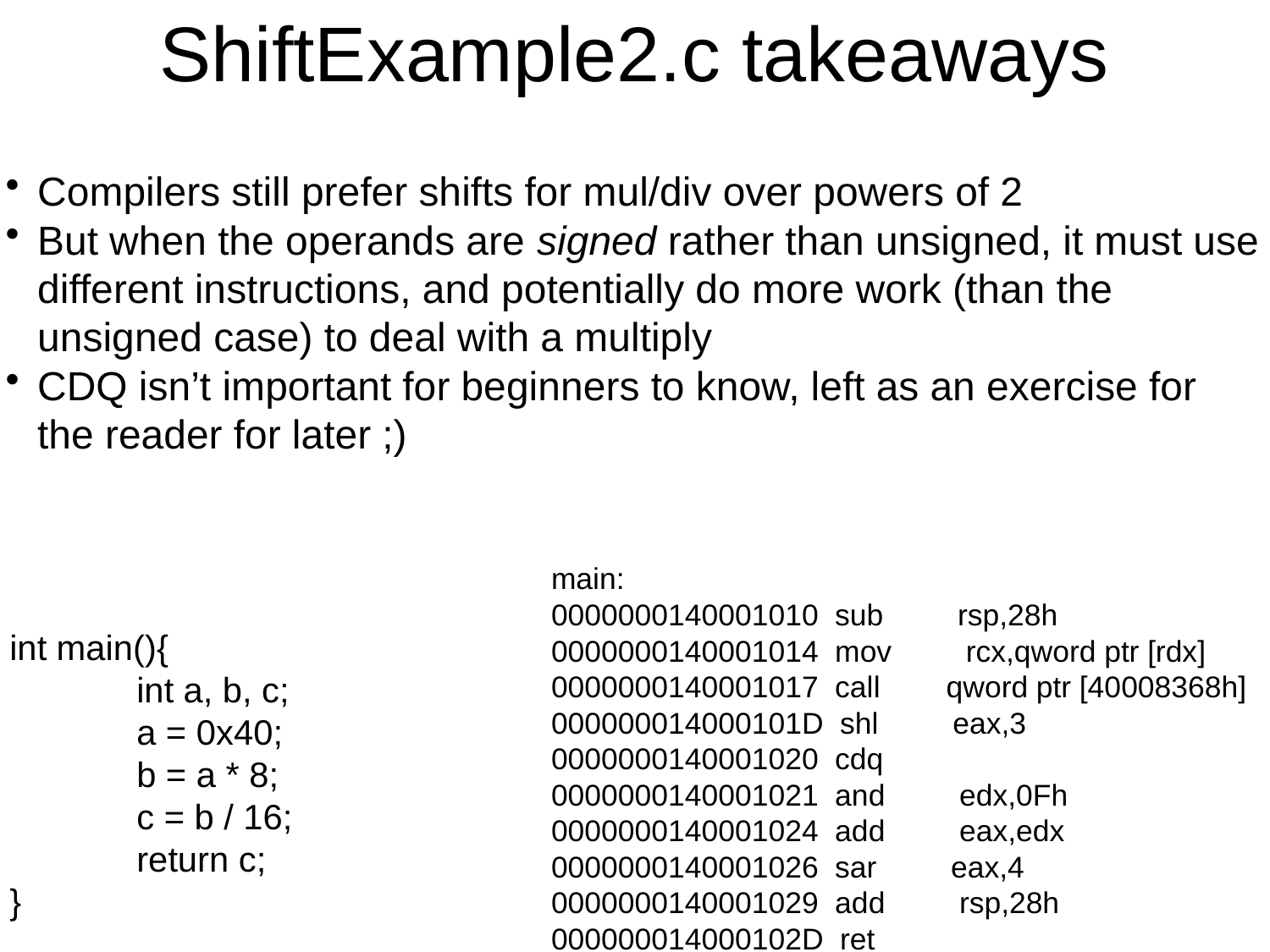

ShiftExample2.c takeaways
Compilers still prefer shifts for mul/div over powers of 2
But when the operands are signed rather than unsigned, it must use different instructions, and potentially do more work (than the unsigned case) to deal with a multiply
CDQ isn’t important for beginners to know, left as an exercise for the reader for later ;)
main:
0000000140001010  sub         rsp,28h
0000000140001014  mov         rcx,qword ptr [rdx]
0000000140001017  call        qword ptr [40008368h]
000000014000101D  shl         eax,3
0000000140001020  cdq
0000000140001021  and         edx,0Fh
0000000140001024  add         eax,edx
0000000140001026  sar         eax,4
0000000140001029  add         rsp,28h
000000014000102D  ret
int main(){
	int a, b, c;
	a = 0x40;
	b = a * 8;
	c = b / 16;
	return c;
}